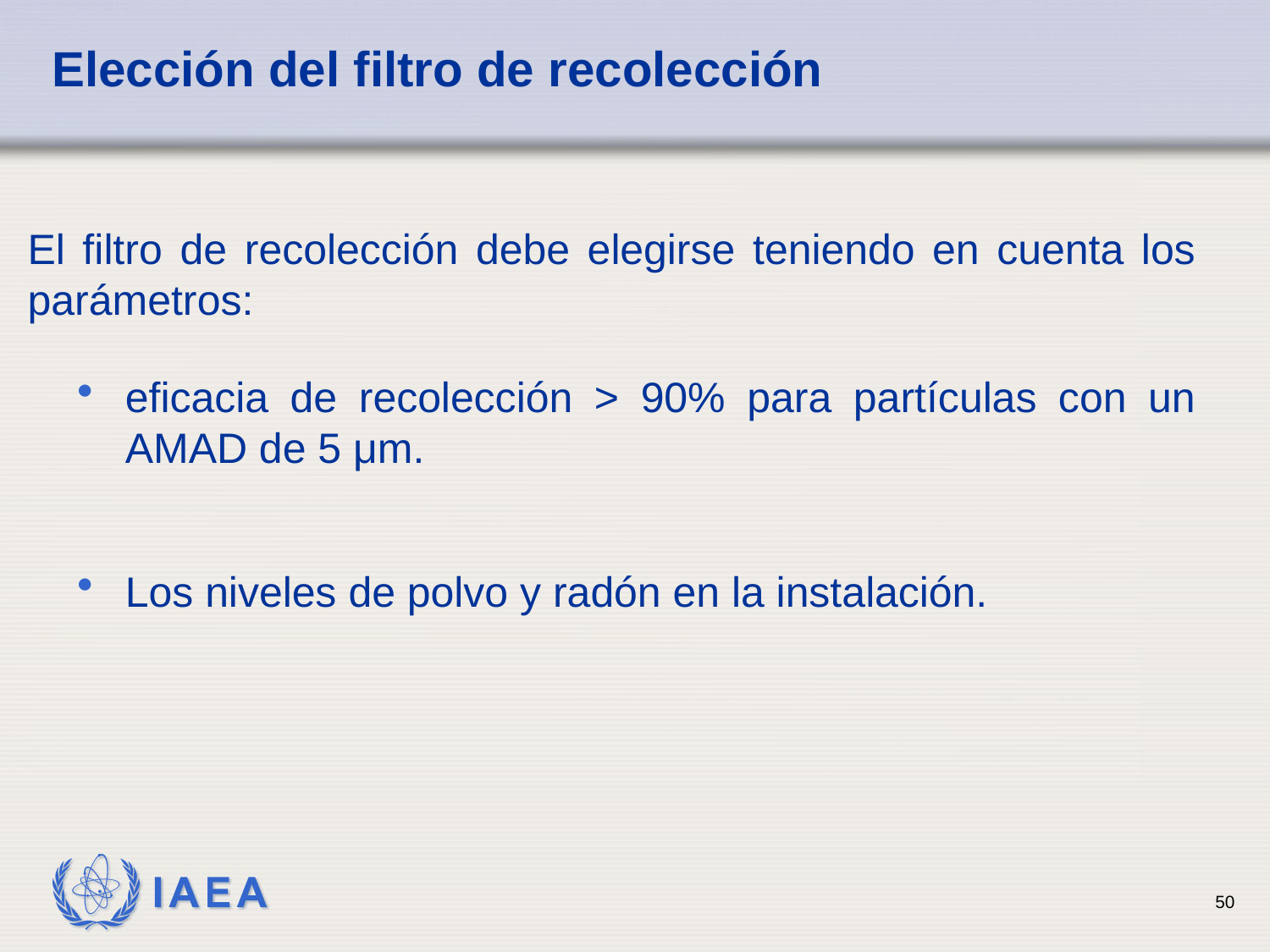

# Elección del filtro de recolección
El filtro de recolección debe elegirse teniendo en cuenta los parámetros:

eficacia de recolección > 90% para partículas con un AMAD de 5 μm.

Los niveles de polvo y radón en la instalación.
50